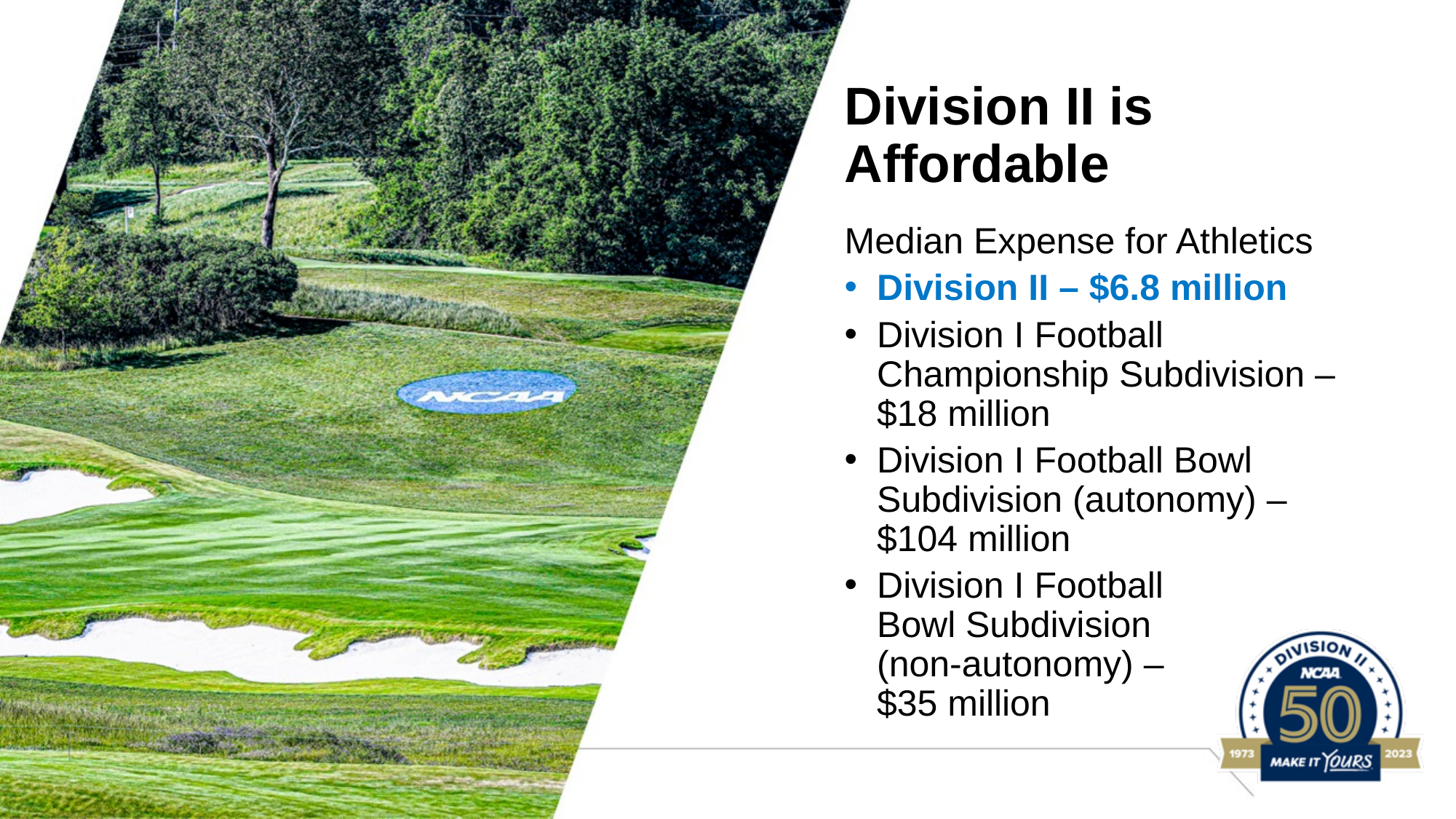

Division II is Affordable
Median Expense for Athletics
Division II – $6.8 million
Division I Football Championship Subdivision – $18 million
Division I Football Bowl Subdivision (autonomy) –
$104 million
Division I Football
Bowl Subdivision
(non-autonomy) –
$35 million